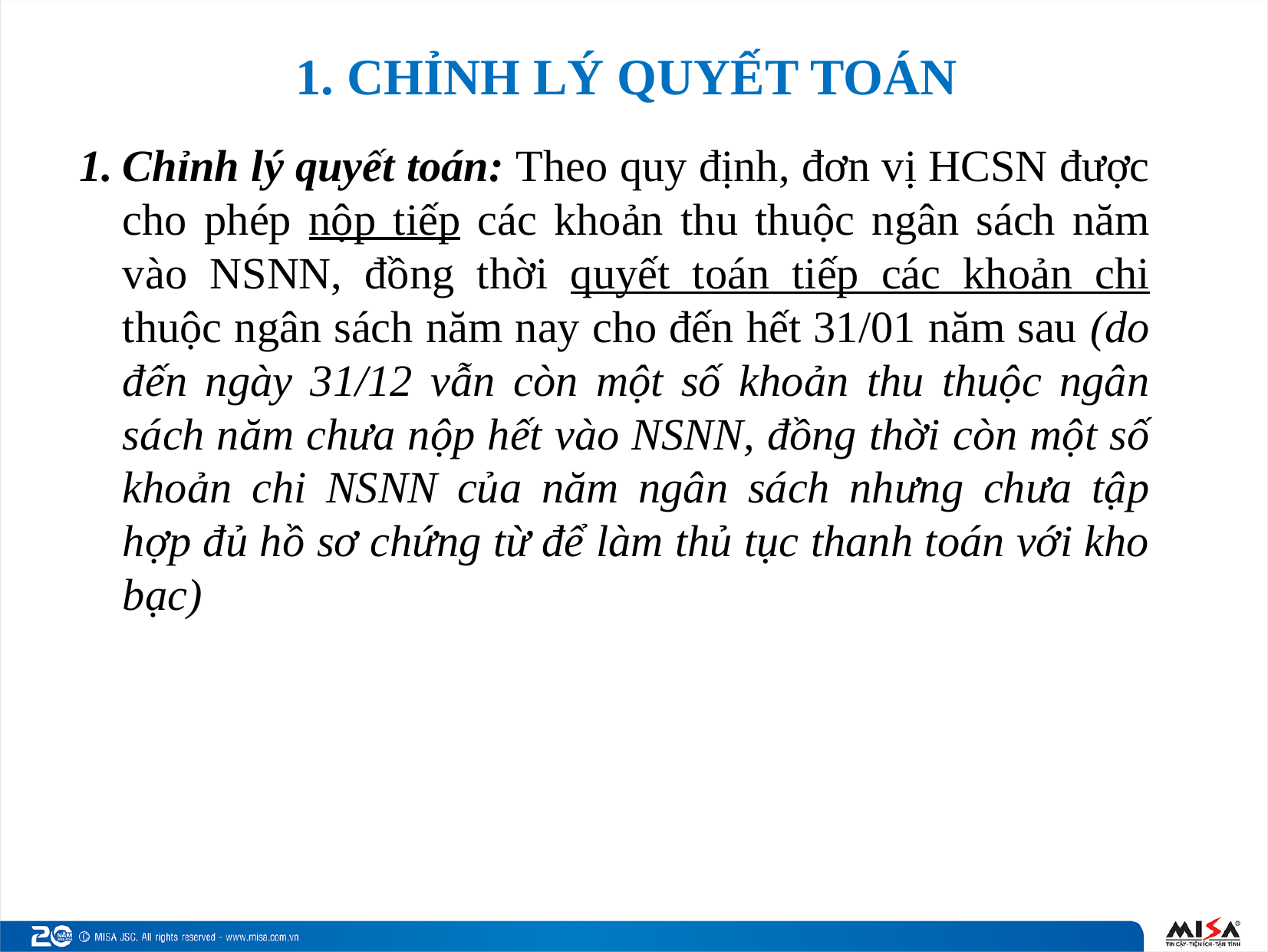

# 1. CHỈNH LÝ QUYẾT TOÁN
Chỉnh lý quyết toán: Theo quy định, đơn vị HCSN được cho phép nộp tiếp các khoản thu thuộc ngân sách năm vào NSNN, đồng thời quyết toán tiếp các khoản chi thuộc ngân sách năm nay cho đến hết 31/01 năm sau (do đến ngày 31/12 vẫn còn một số khoản thu thuộc ngân sách năm chưa nộp hết vào NSNN, đồng thời còn một số khoản chi NSNN của năm ngân sách nhưng chưa tập hợp đủ hồ sơ chứng từ để làm thủ tục thanh toán với kho bạc)